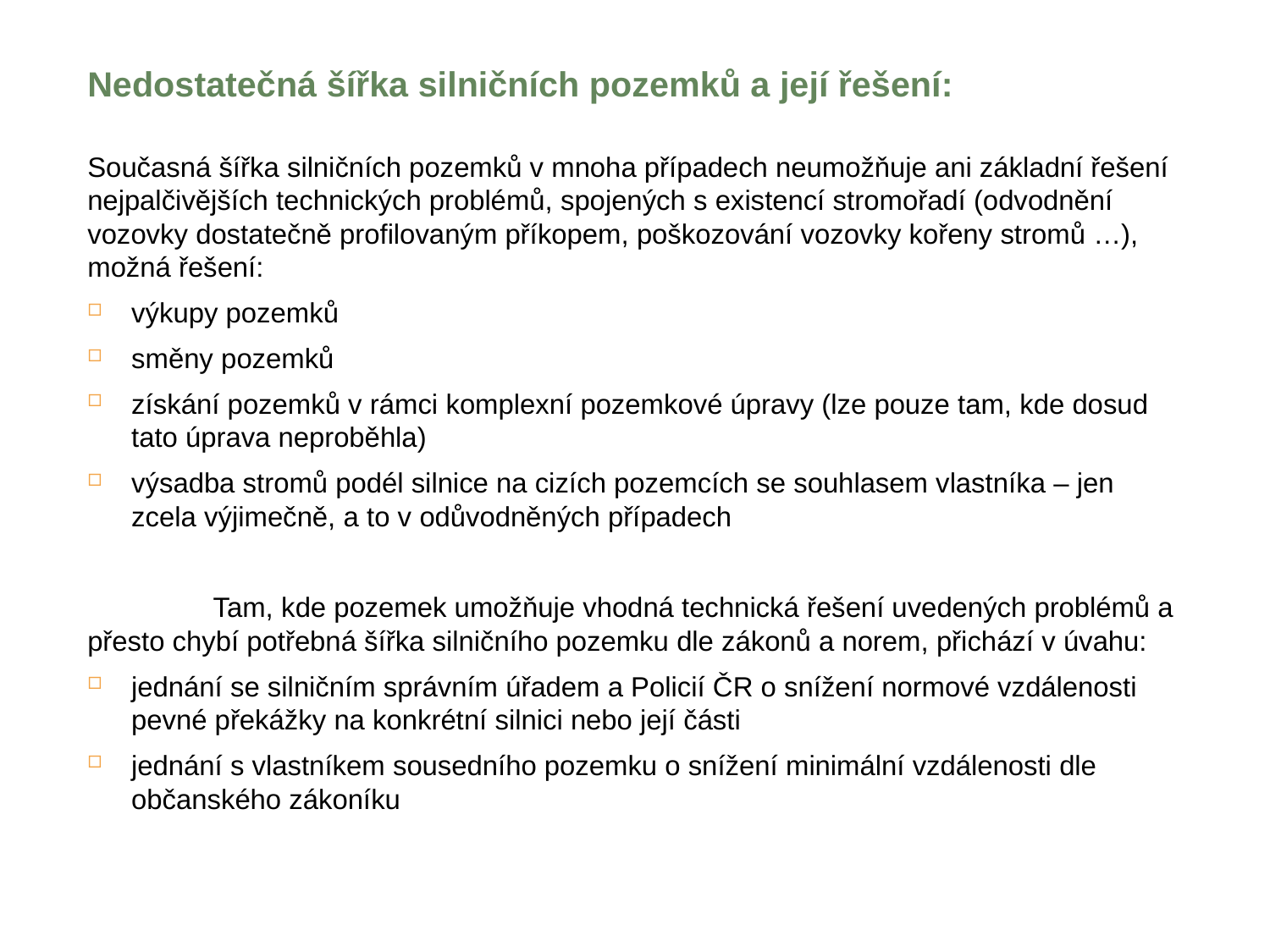

Nedostatečná šířka silničních pozemků a její řešení:

Současná šířka silničních pozemků v mnoha případech neumožňuje ani základní řešení nejpalčivějších technických problémů, spojených s existencí stromořadí (odvodnění vozovky dostatečně profilovaným příkopem, poškozování vozovky kořeny stromů …), možná řešení:
výkupy pozemků
směny pozemků
získání pozemků v rámci komplexní pozemkové úpravy (lze pouze tam, kde dosud tato úprava neproběhla)
výsadba stromů podél silnice na cizích pozemcích se souhlasem vlastníka – jen zcela výjimečně, a to v odůvodněných případech

	Tam, kde pozemek umožňuje vhodná technická řešení uvedených problémů a přesto chybí potřebná šířka silničního pozemku dle zákonů a norem, přichází v úvahu:
jednání se silničním správním úřadem a Policií ČR o snížení normové vzdálenosti pevné překážky na konkrétní silnici nebo její části
jednání s vlastníkem sousedního pozemku o snížení minimální vzdálenosti dle občanského zákoníku